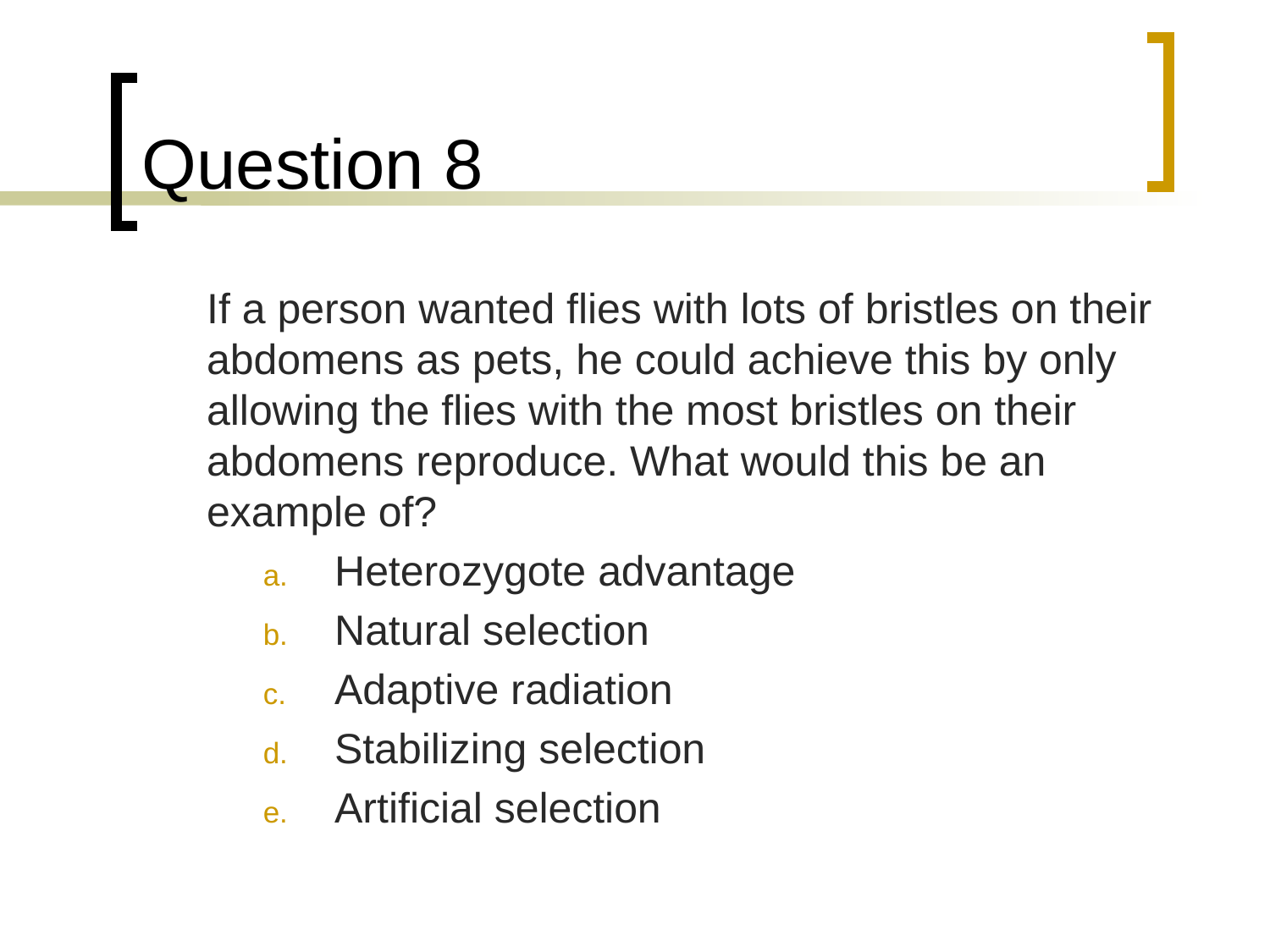

# Question 8
	If a person wanted flies with lots of bristles on their abdomens as pets, he could achieve this by only allowing the flies with the most bristles on their abdomens reproduce. What would this be an example of?
Heterozygote advantage
Natural selection
Adaptive radiation
Stabilizing selection
Artificial selection